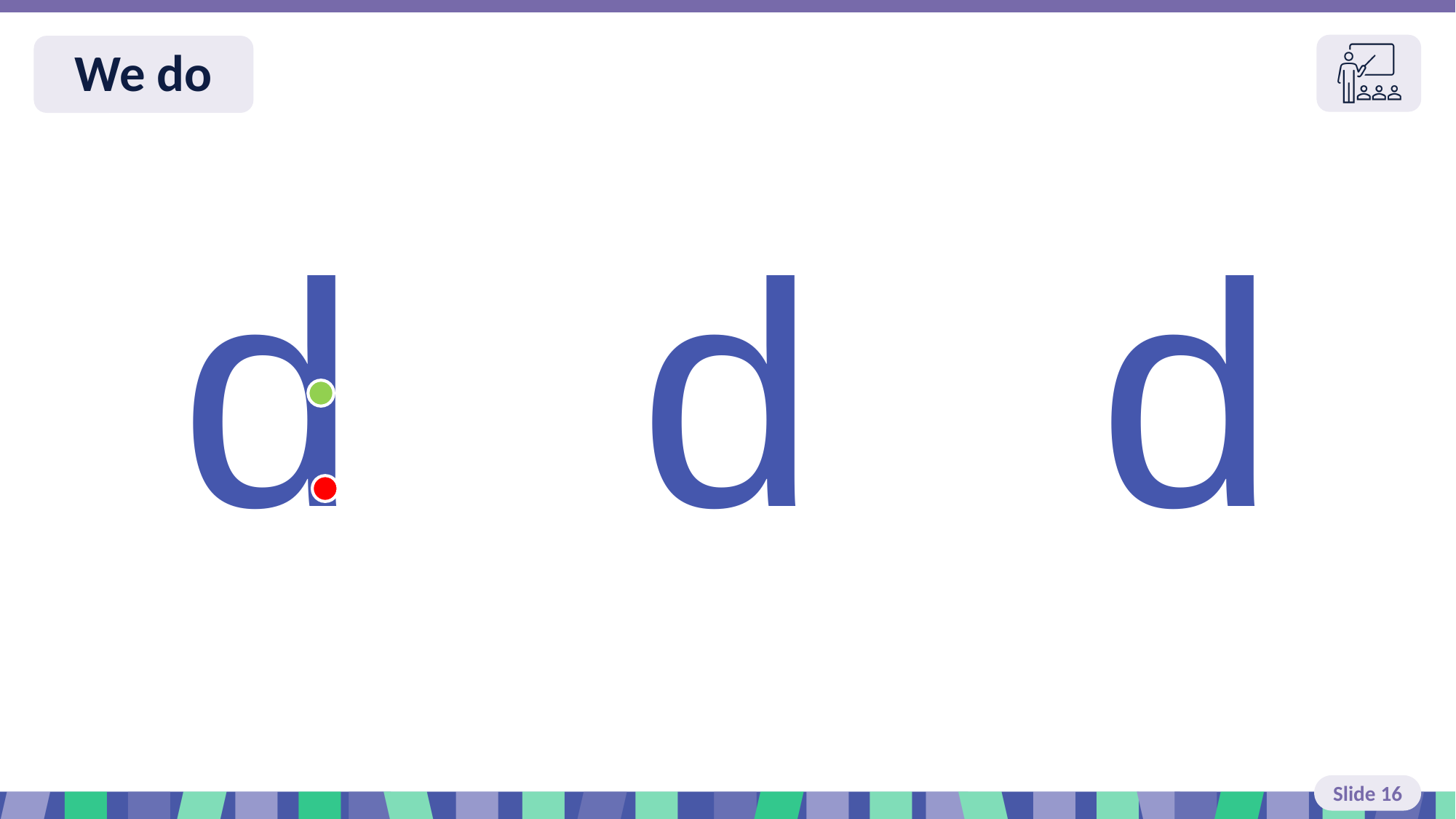

Slide 16 We do
d
d
d